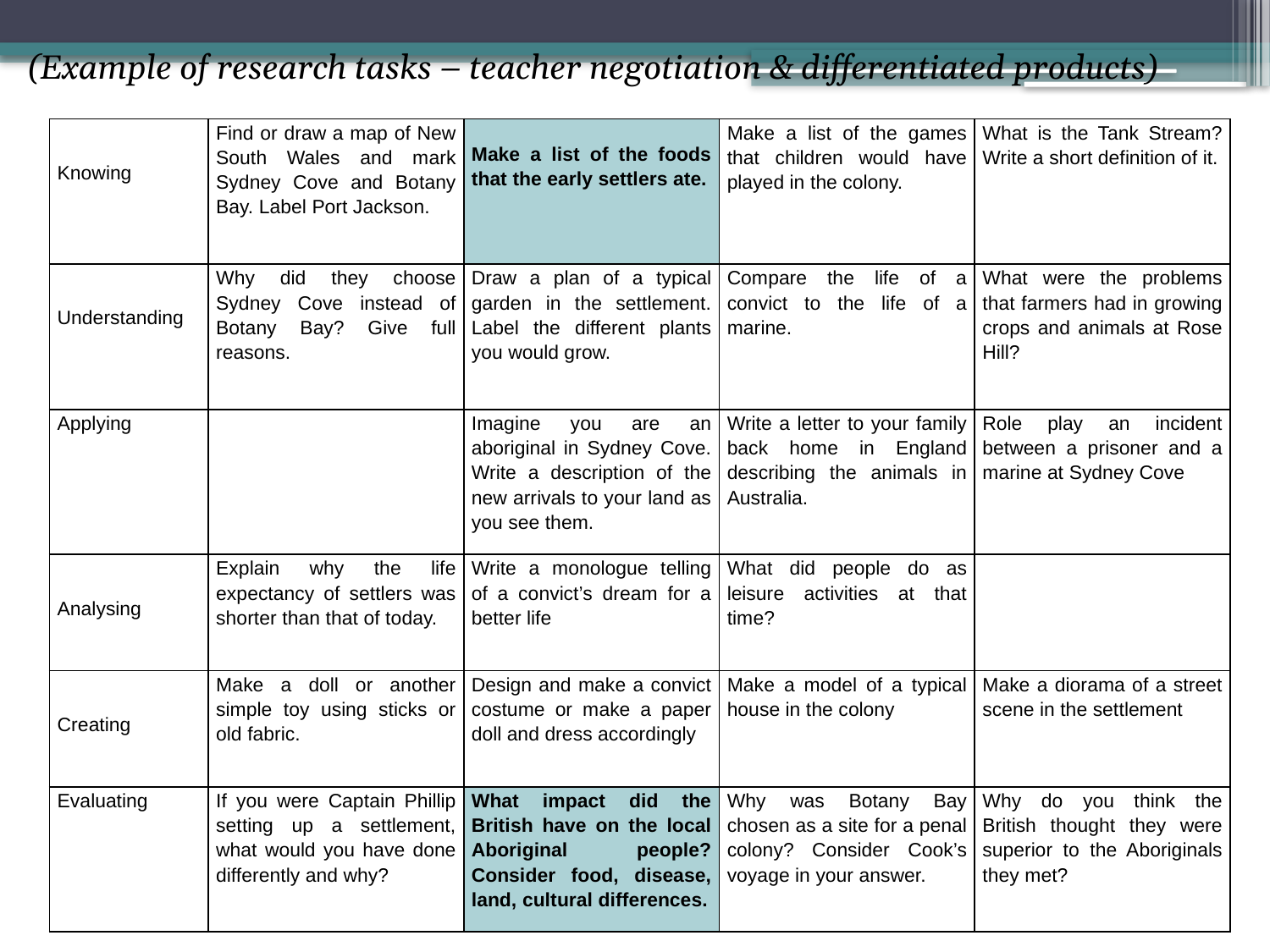

(Example of research tasks – teacher negotiation & differentiated products)

| Knowing | Find or draw a map of New South Wales and mark Sydney Cove and Botany Bay. Label Port Jackson. | Make a list of the foods that the early settlers ate. | Make a list of the games that children would have played in the colony. | What is the Tank Stream? Write a short definition of it. |
| --- | --- | --- | --- | --- |
| Understanding | Why did they choose Sydney Cove instead of Botany Bay? Give full reasons. | Draw a plan of a typical garden in the settlement. Label the different plants you would grow. | Compare the life of a convict to the life of a marine. | What were the problems that farmers had in growing crops and animals at Rose Hill? |
| Applying |  | Imagine you are an aboriginal in Sydney Cove. Write a description of the new arrivals to your land as you see them. | Write a letter to your family back home in England describing the animals in Australia. | Role play an incident between a prisoner and a marine at Sydney Cove |
| Analysing | Explain why the life expectancy of settlers was shorter than that of today. | Write a monologue telling of a convict’s dream for a better life | What did people do as leisure activities at that time? |  |
| Creating | Make a doll or another simple toy using sticks or old fabric. | Design and make a convict costume or make a paper doll and dress accordingly | Make a model of a typical house in the colony | Make a diorama of a street scene in the settlement |
| Evaluating | If you were Captain Phillip setting up a settlement, what would you have done differently and why? | What impact did the British have on the local Aboriginal people? Consider food, disease, land, cultural differences. | Why was Botany Bay chosen as a site for a penal colony? Consider Cook’s voyage in your answer. | Why do you think the British thought they were superior to the Aboriginals they met? |